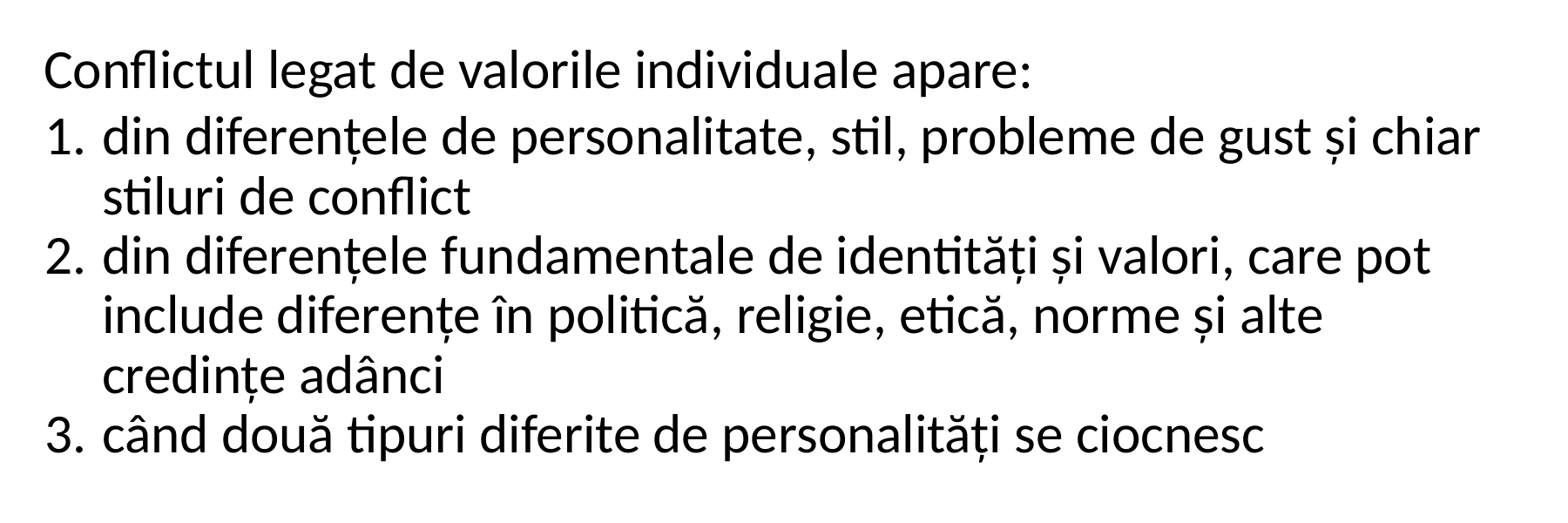

Conflictul legat de valorile individuale apare:
din diferențele de personalitate, stil, probleme de gust și chiar stiluri de conflict
din diferențele fundamentale de identități și valori, care pot include diferențe în politică, religie, etică, norme și alte credințe adânci
când două tipuri diferite de personalități se ciocnesc